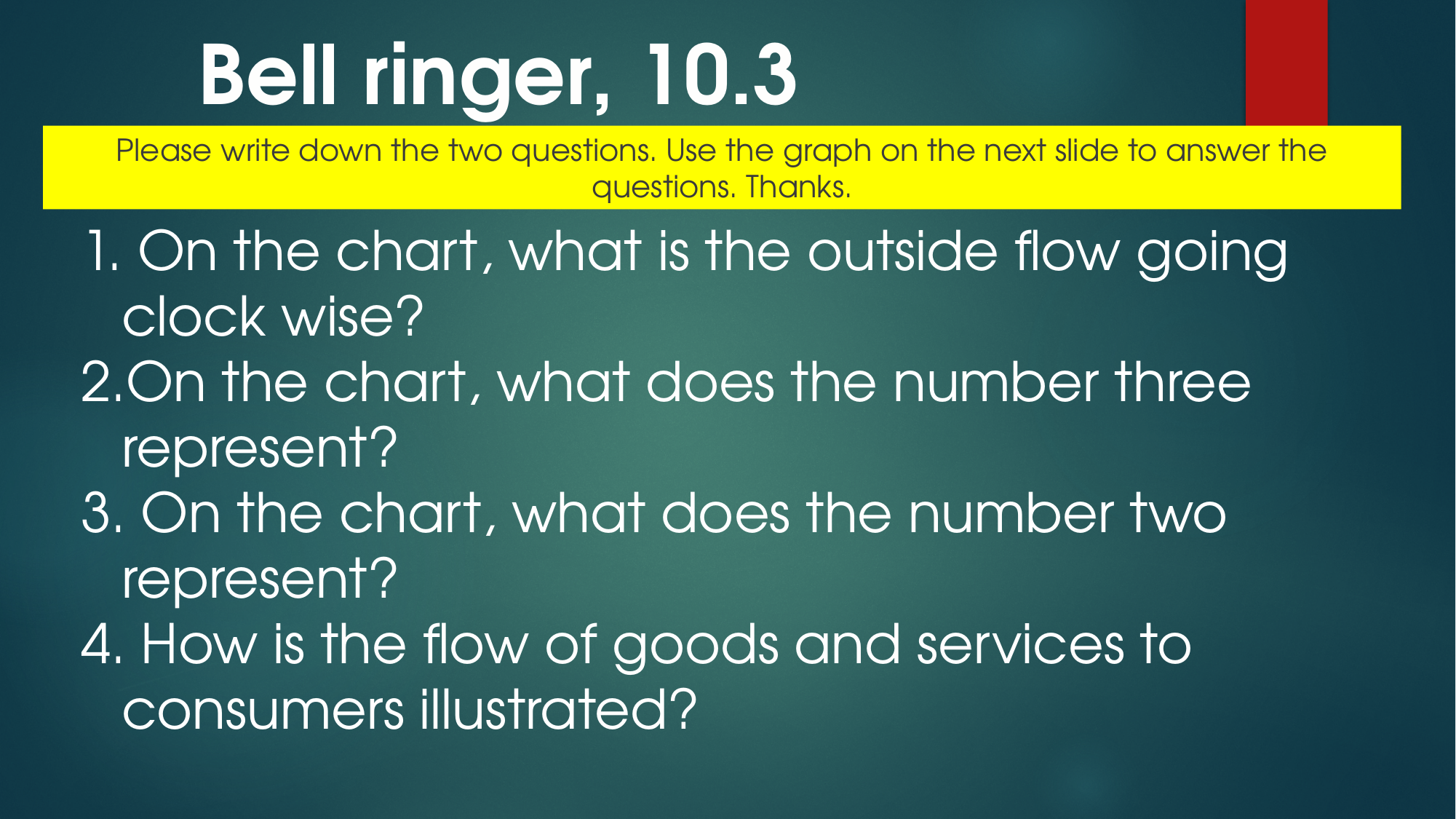

Bell ringer, 10.3
Please write down the two questions. Use the graph on the next slide to answer the questions. Thanks.
 On the chart, what is the outside flow going clock wise?
On the chart, what does the number three represent?
 On the chart, what does the number two represent?
 How is the flow of goods and services to consumers illustrated?